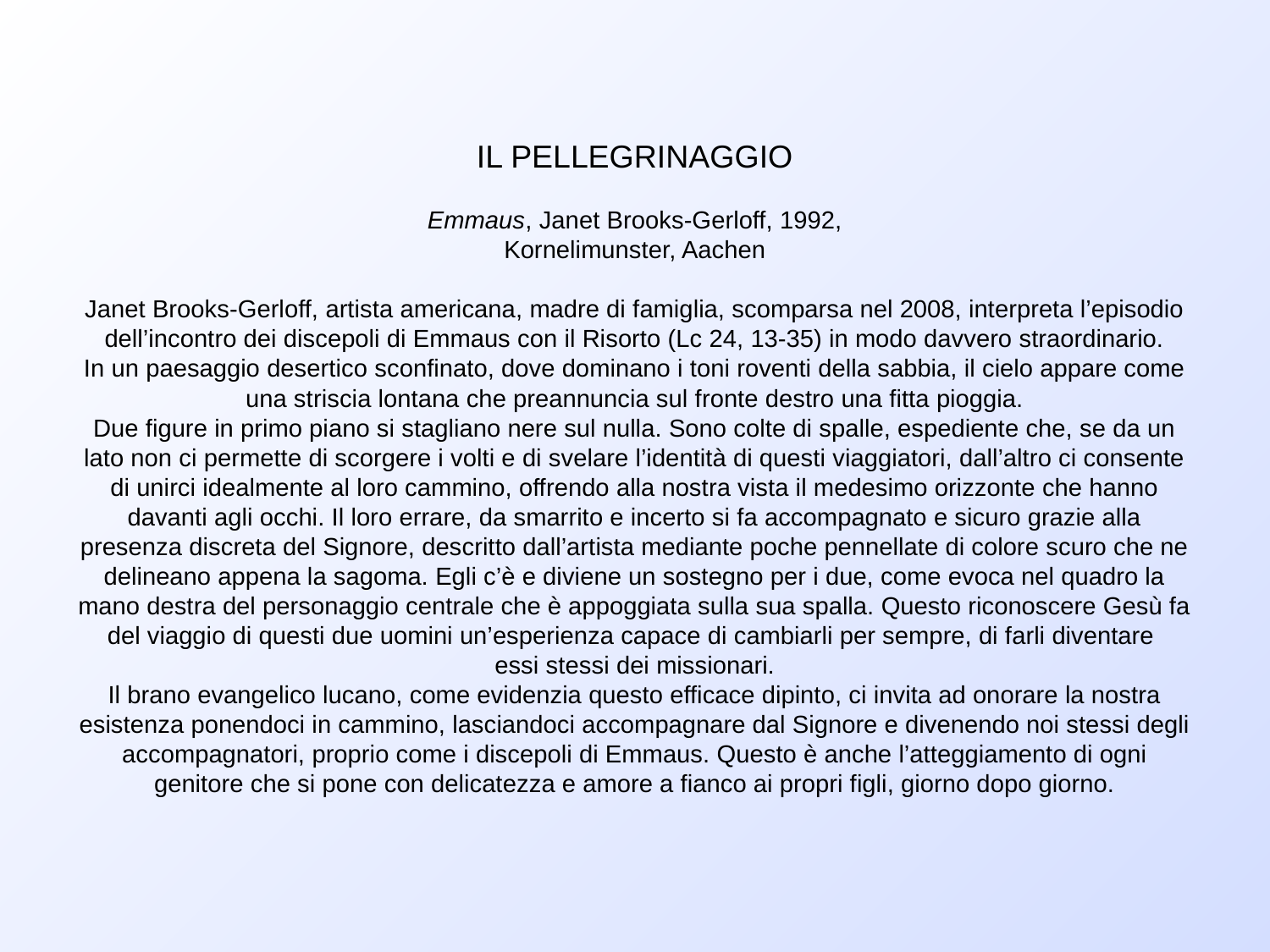

# IL PELLEGRINAGGIO Emmaus, Janet Brooks-Gerloff, 1992, Kornelimunster, Aachen   Janet Brooks-Gerloff, artista americana, madre di famiglia, scomparsa nel 2008, interpreta l’episodio dell’incontro dei discepoli di Emmaus con il Risorto (Lc 24, 13-35) in modo davvero straordinario. In un paesaggio desertico sconfinato, dove dominano i toni roventi della sabbia, il cielo appare come una striscia lontana che preannuncia sul fronte destro una fitta pioggia. Due figure in primo piano si stagliano nere sul nulla. Sono colte di spalle, espediente che, se da un lato non ci permette di scorgere i volti e di svelare l’identità di questi viaggiatori, dall’altro ci consente di unirci idealmente al loro cammino, offrendo alla nostra vista il medesimo orizzonte che hanno davanti agli occhi. Il loro errare, da smarrito e incerto si fa accompagnato e sicuro grazie alla presenza discreta del Signore, descritto dall’artista mediante poche pennellate di colore scuro che ne delineano appena la sagoma. Egli c’è e diviene un sostegno per i due, come evoca nel quadro la mano destra del personaggio centrale che è appoggiata sulla sua spalla. Questo riconoscere Gesù fa del viaggio di questi due uomini un’esperienza capace di cambiarli per sempre, di farli diventare essi stessi dei missionari. Il brano evangelico lucano, come evidenzia questo efficace dipinto, ci invita ad onorare la nostra esistenza ponendoci in cammino, lasciandoci accompagnare dal Signore e divenendo noi stessi degli accompagnatori, proprio come i discepoli di Emmaus. Questo è anche l’atteggiamento di ogni genitore che si pone con delicatezza e amore a fianco ai propri figli, giorno dopo giorno.